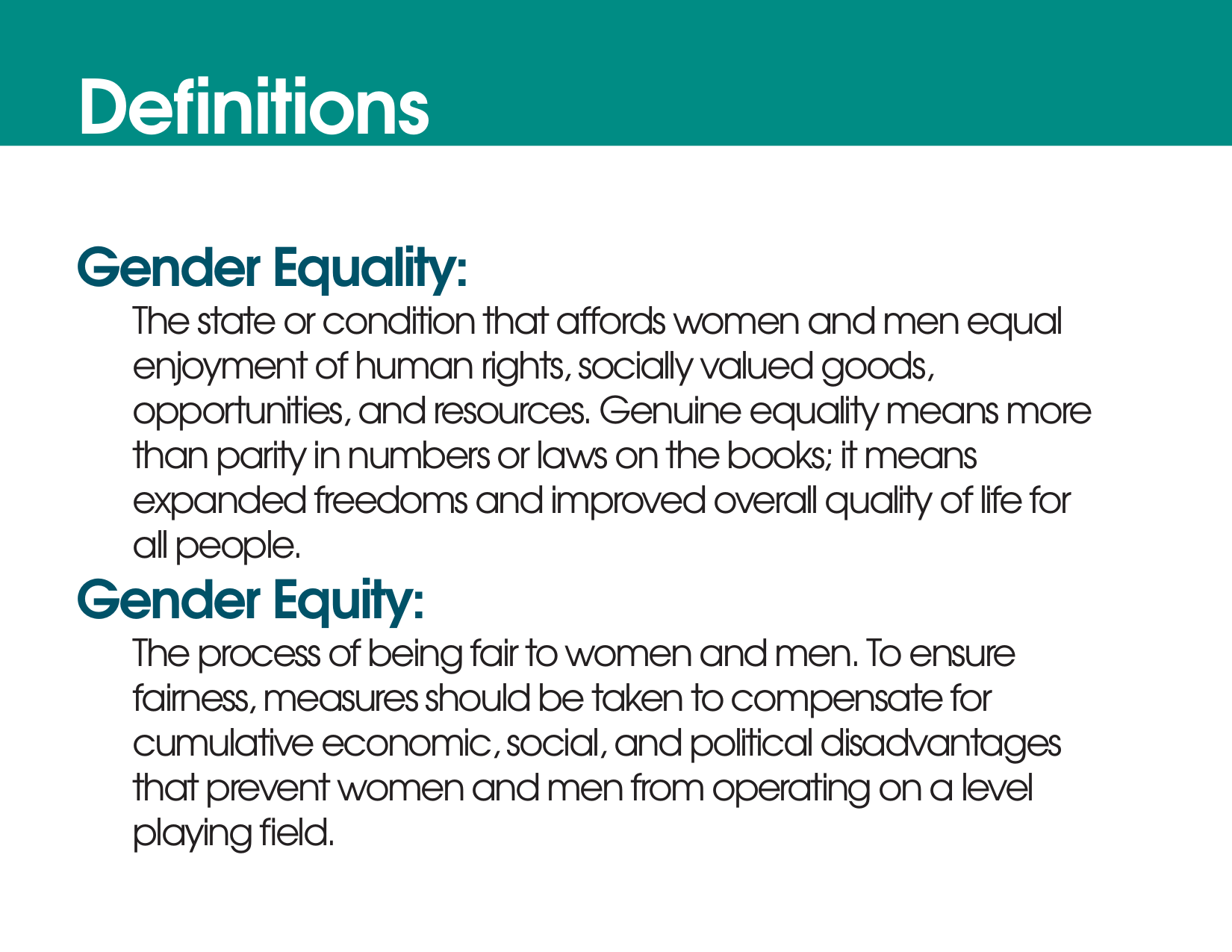

Definitions
Gender Equality:
The state or condition that affords women and men equal enjoyment of human rights, socially valued goods, opportunities, and resources. Genuine equality means more than parity in numbers or laws on the books; it means expanded freedoms and improved overall quality of life for all people.
Gender Equity:
The process of being fair to women and men. To ensure fairness, measures should be taken to compensate for cumulative economic, social, and political disadvantages that prevent women and men from operating on a level playing field.